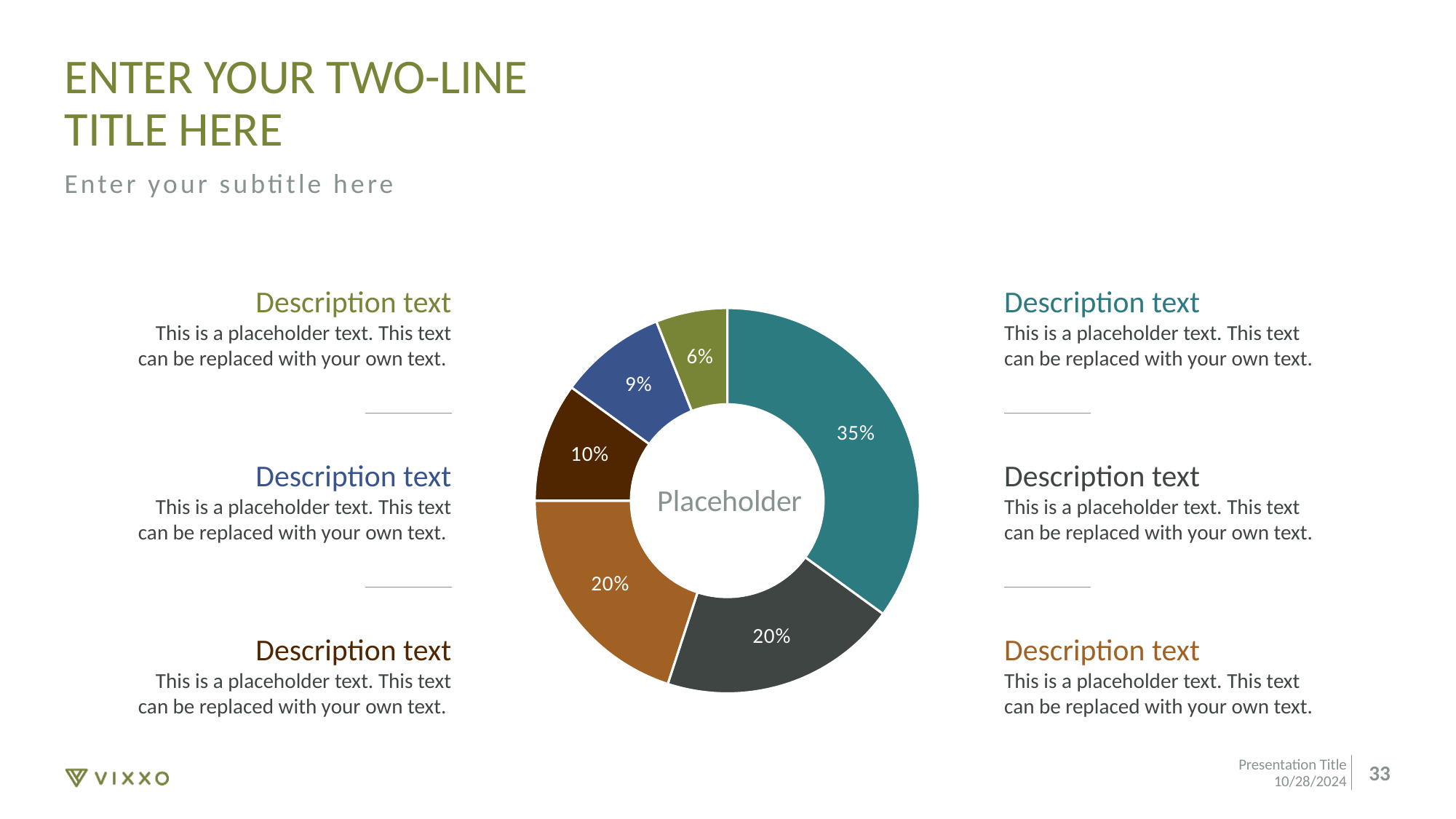

# enter Your two-line title here
Enter your subtitle here

### Chart: Placeholder

| Category | Placeholder |
|---|---|
| Description 1 | 0.35 |
| Description 2 | 0.2 |
| Description 3 | 0.2 |
| Description 4 | 0.1 |
| Description 5 | 0.09 |
| Description 6 | 0.06 |
Description text
This is a placeholder text. This text
can be replaced with your own text.
Description text
This is a placeholder text. This text
can be replaced with your own text.

Description text
This is a placeholder text. This text
can be replaced with your own text.
Description text
This is a placeholder text. This text
can be replaced with your own text.

Description text
This is a placeholder text. This text
can be replaced with your own text.
Description text
This is a placeholder text. This text
can be replaced with your own text.
10/28/2024
Presentation Title
33